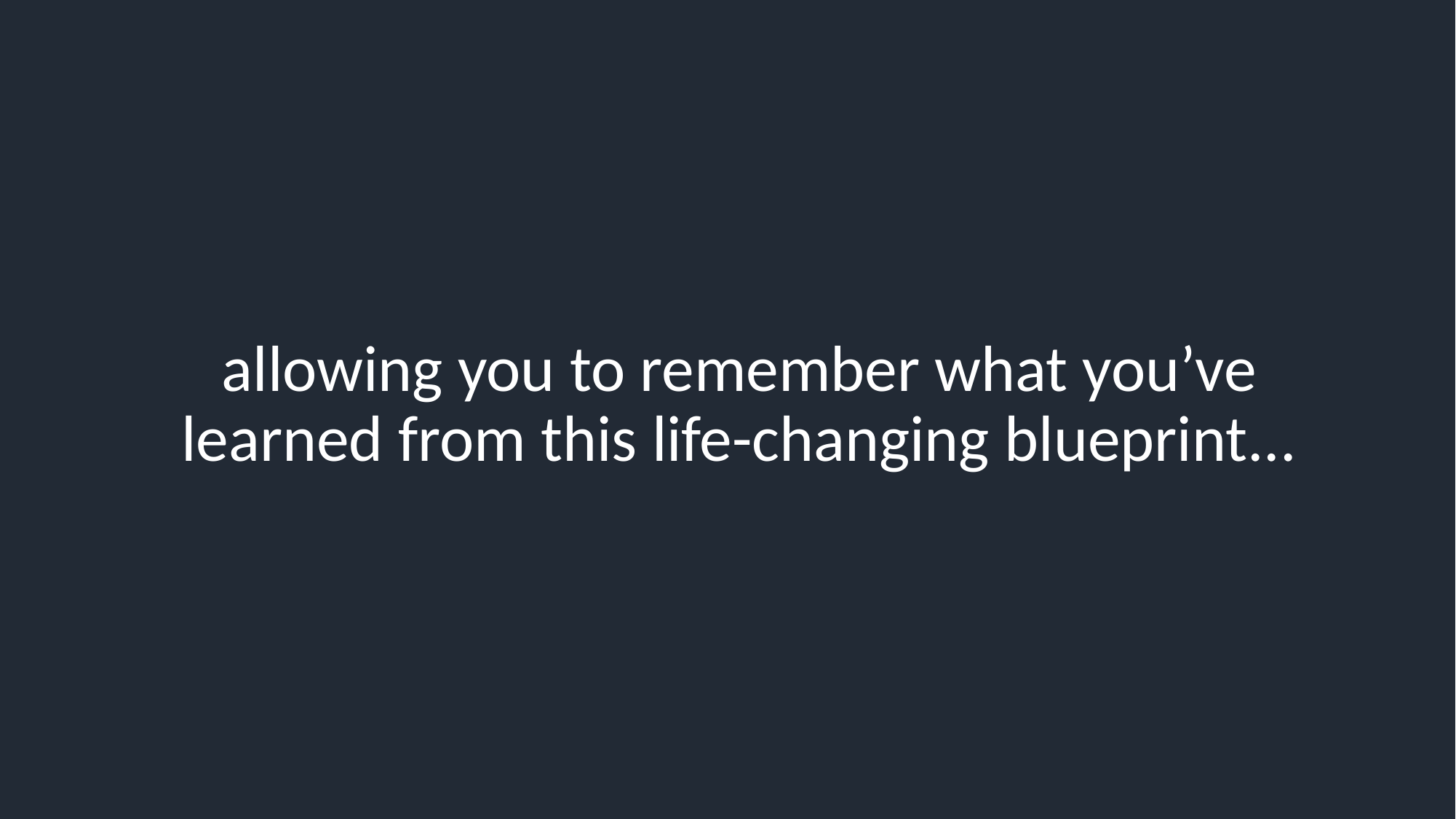

allowing you to remember what you’ve learned from this life-changing blueprint...